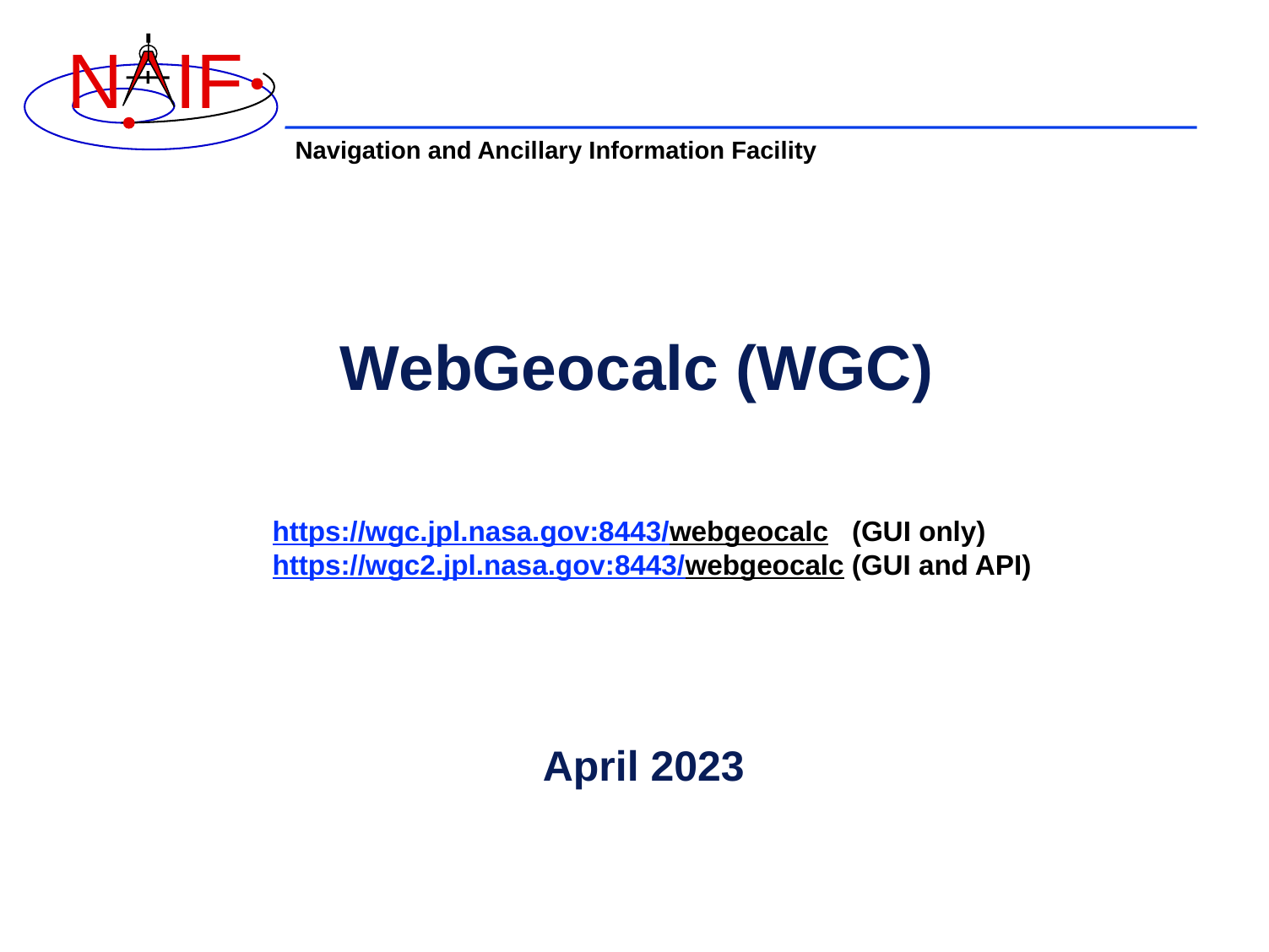

WebGeocalc (WGC)
https://wgc.jpl.nasa.gov:8443/webgeocalc   (GUI only)
https://wgc2.jpl.nasa.gov:8443/webgeocalc (GUI and API)
April 2023